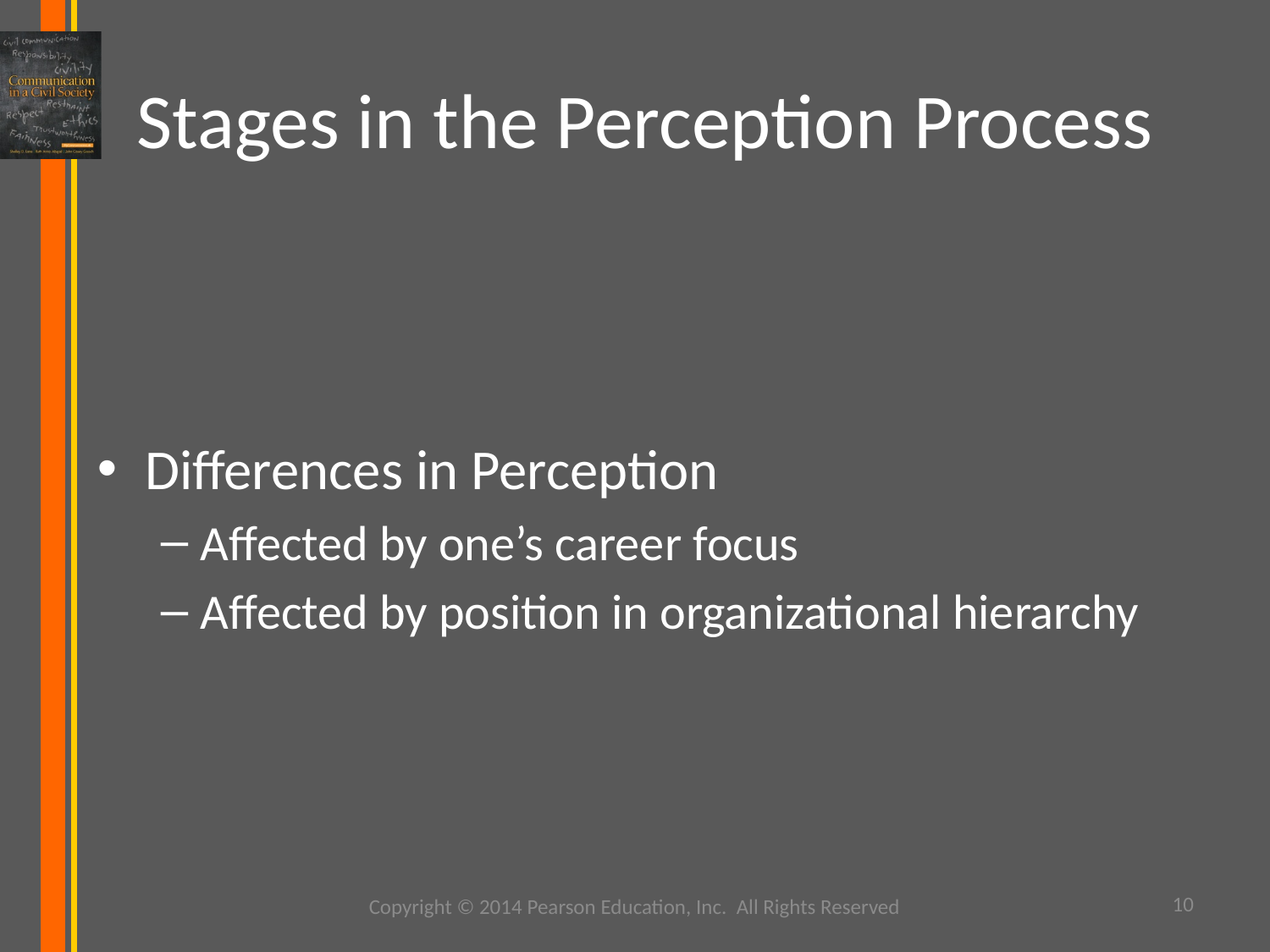

# Stages in the Perception Process
Differences in Perception
Affected by one’s career focus
Affected by position in organizational hierarchy
Copyright © 2014 Pearson Education, Inc.  All Rights Reserved
10